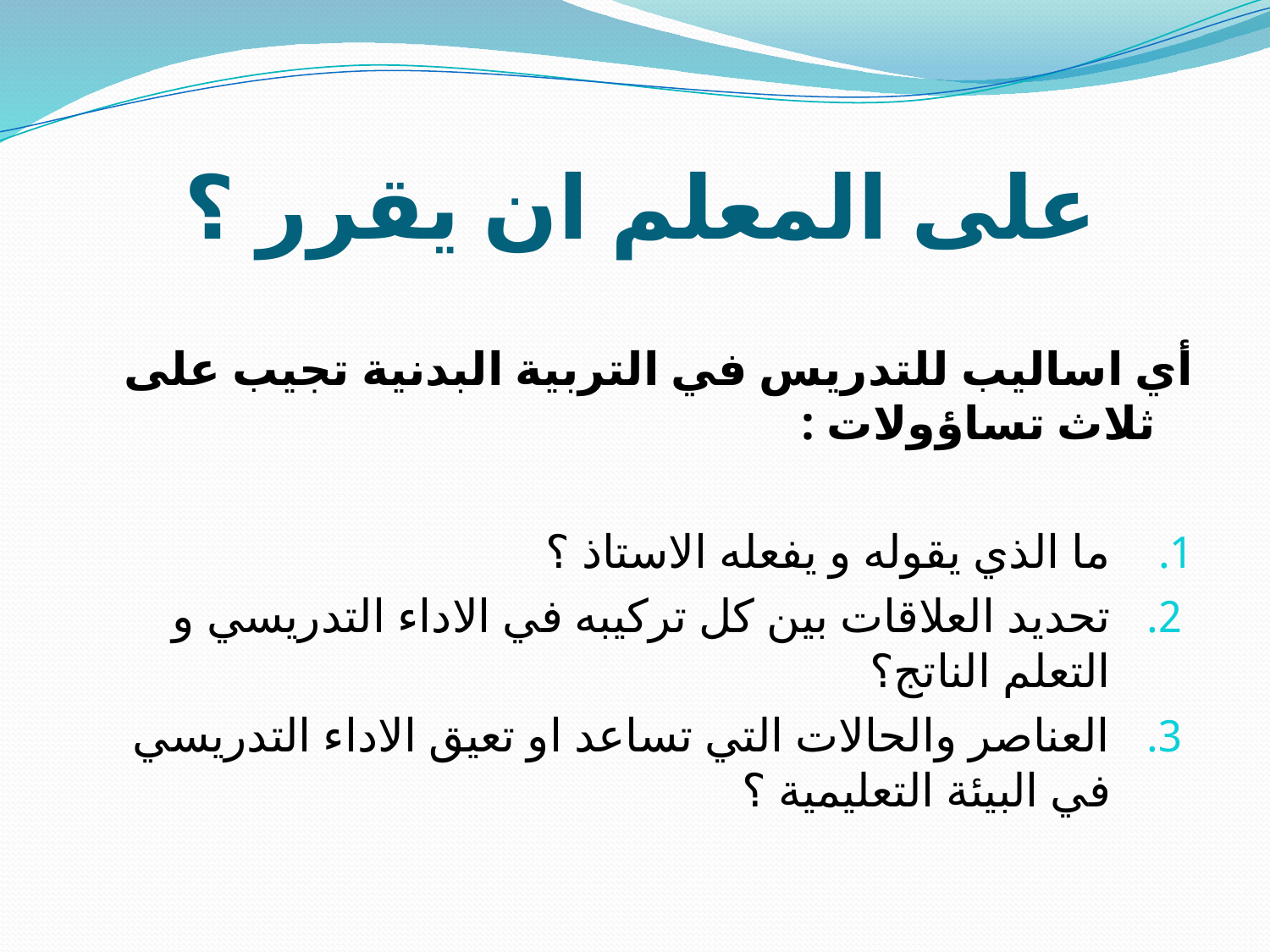

# على المعلم ان يقرر ؟

أي اساليب للتدريس في التربية البدنية تجيب على ثلاث تساؤولات :

 ما الذي يقوله و يفعله الاستاذ ؟
تحديد العلاقات بين كل تركيبه في الاداء التدريسي و التعلم الناتج؟
العناصر والحالات التي تساعد او تعيق الاداء التدريسي في البيئة التعليمية ؟